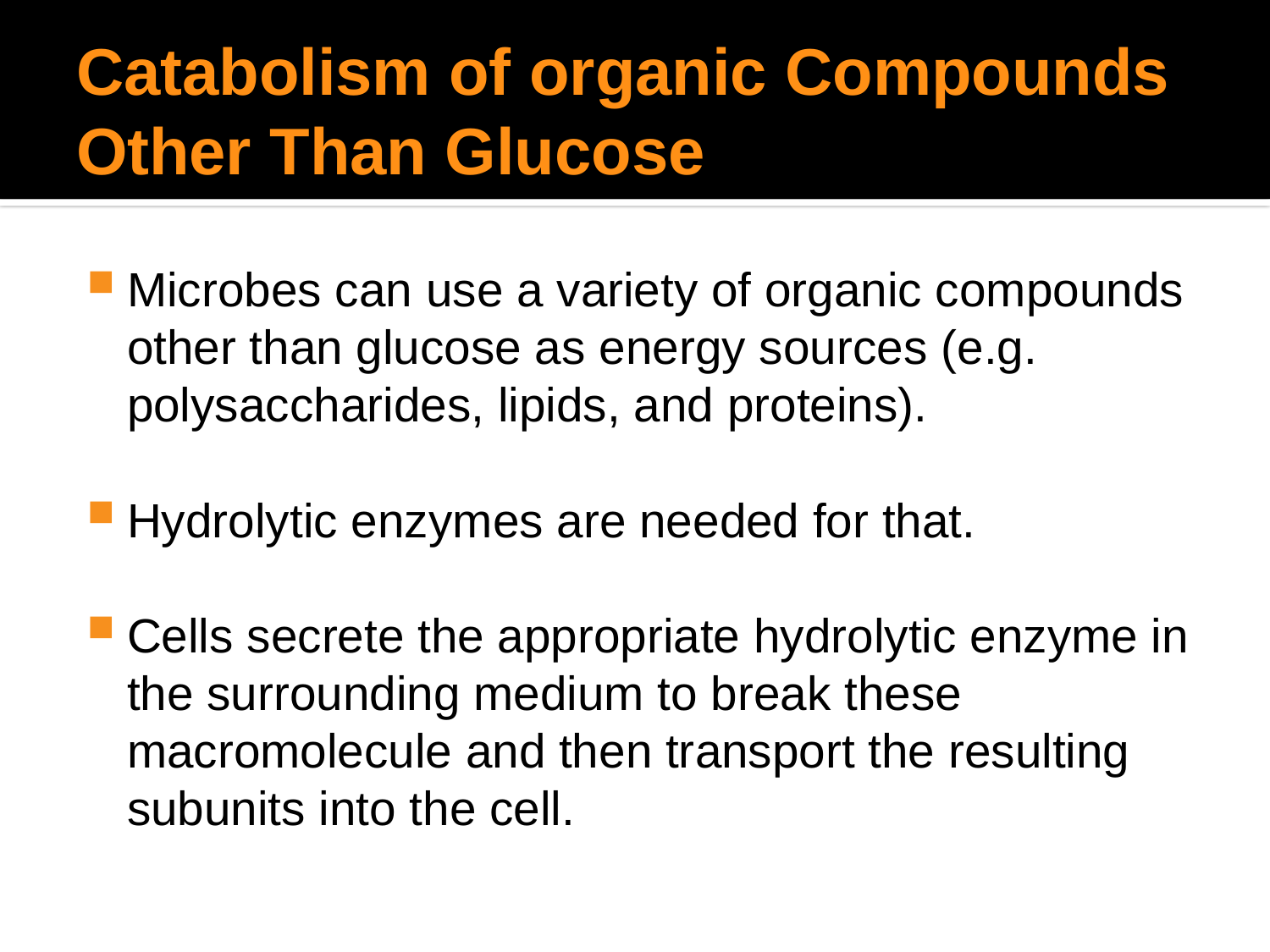

# Catabolism of organic Compounds Other Than Glucose
Microbes can use a variety of organic compounds other than glucose as energy sources (e.g. polysaccharides, lipids, and proteins).

Hydrolytic enzymes are needed for that.

Cells secrete the appropriate hydrolytic enzyme in the surrounding medium to break these macromolecule and then transport the resulting subunits into the cell.